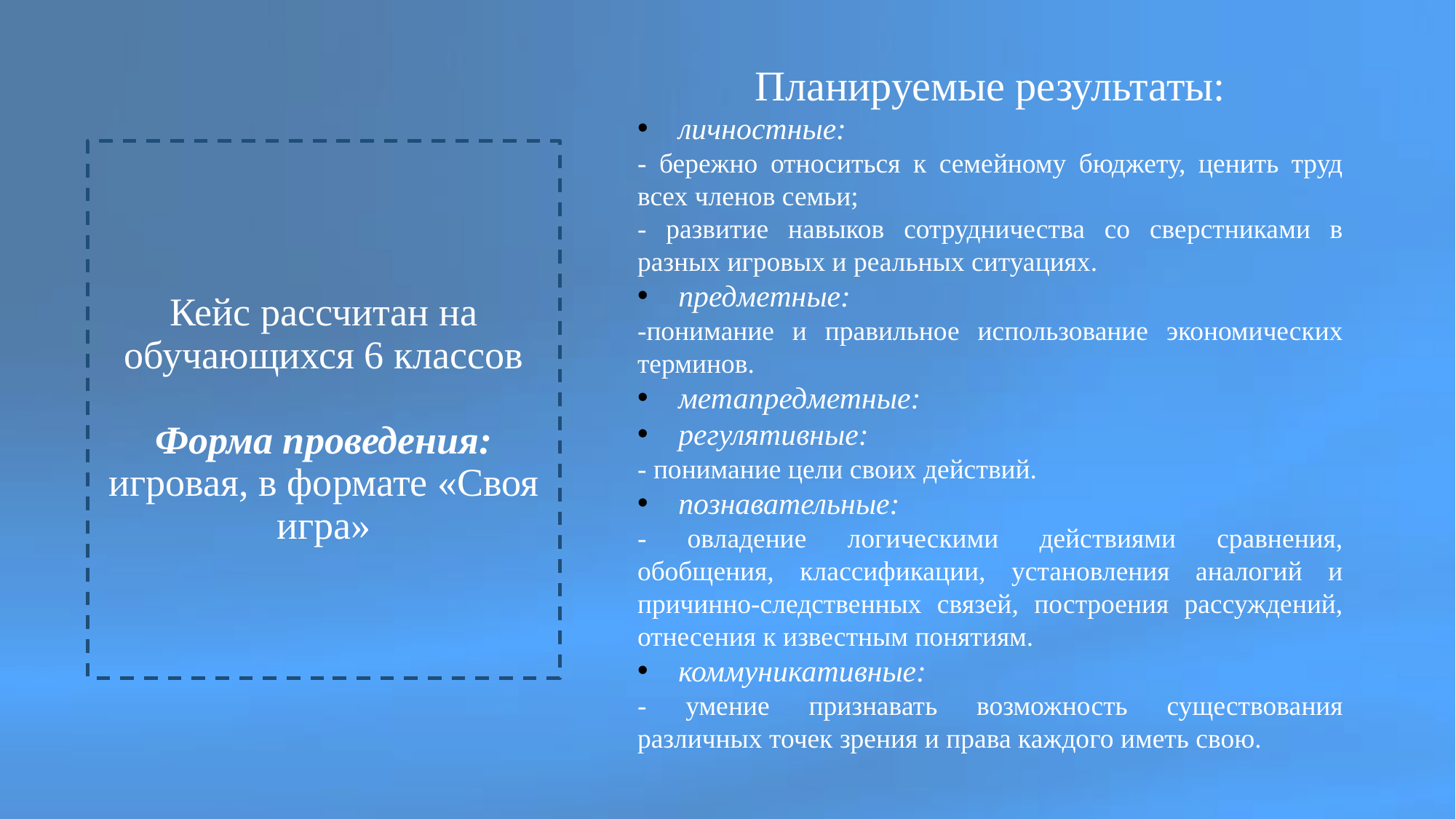

Планируемые результаты:
личностные:
- бережно относиться к семейному бюджету, ценить труд всех членов семьи;
- развитие навыков сотрудничества со сверстниками в разных игровых и реальных ситуациях.
предметные:
-понимание и правильное использование экономических терминов.
метапредметные:
регулятивные:
- понимание цели своих действий.
познавательные:
- овладение логическими действиями сравнения, обобщения, классификации, установления аналогий и причинно-следственных связей, построения рассуждений, отнесения к известным понятиям.
коммуникативные:
- умение признавать возможность существования различных точек зрения и права каждого иметь свою.

Кейс рассчитан на обучающихся 6 классов

Форма проведения: игровая, в формате «Своя игра»